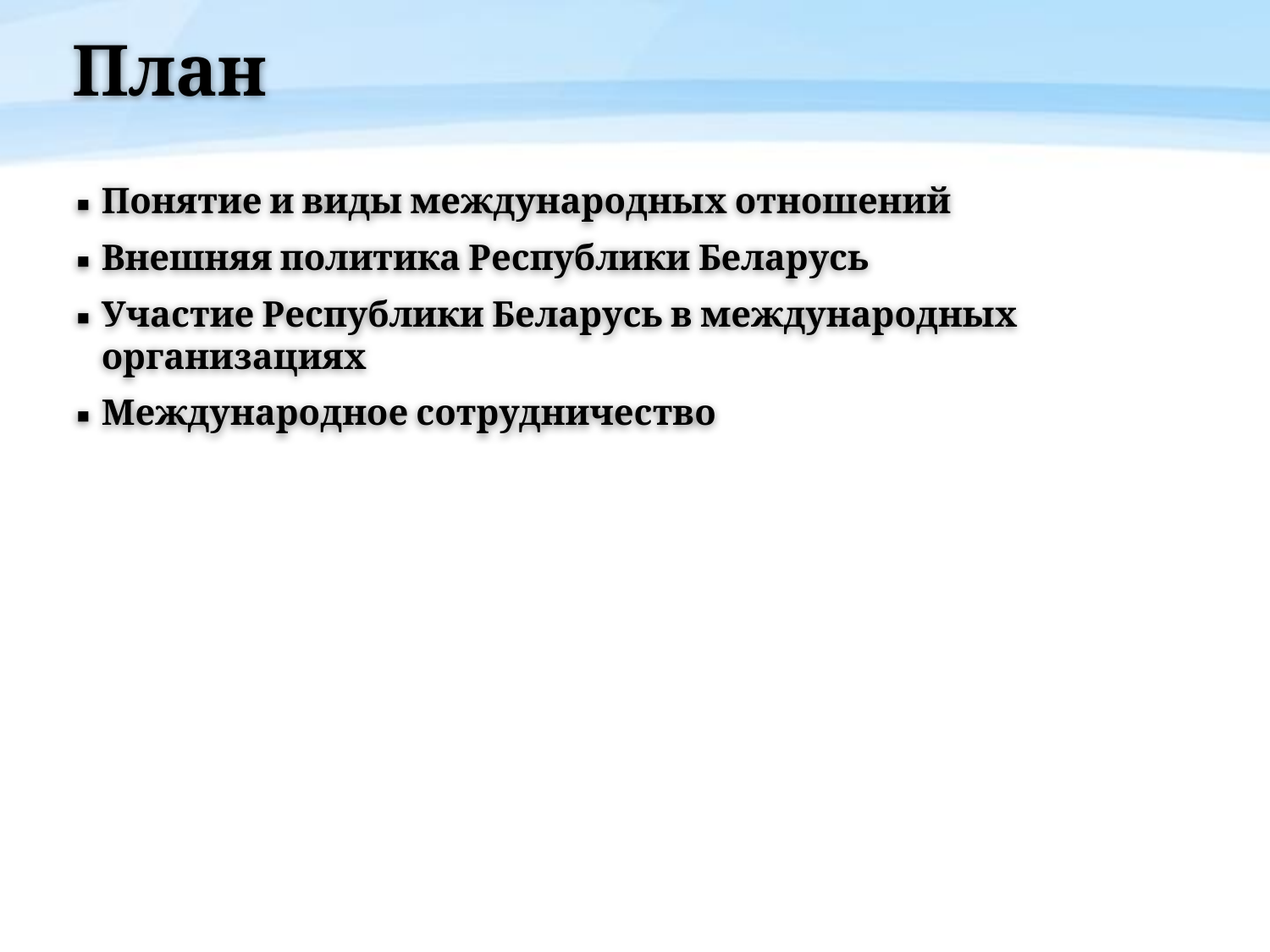

# План
Понятие и виды международных отношений
Внешняя политика Республики Беларусь
Участие Республики Беларусь в международных организациях
Международное сотрудничество